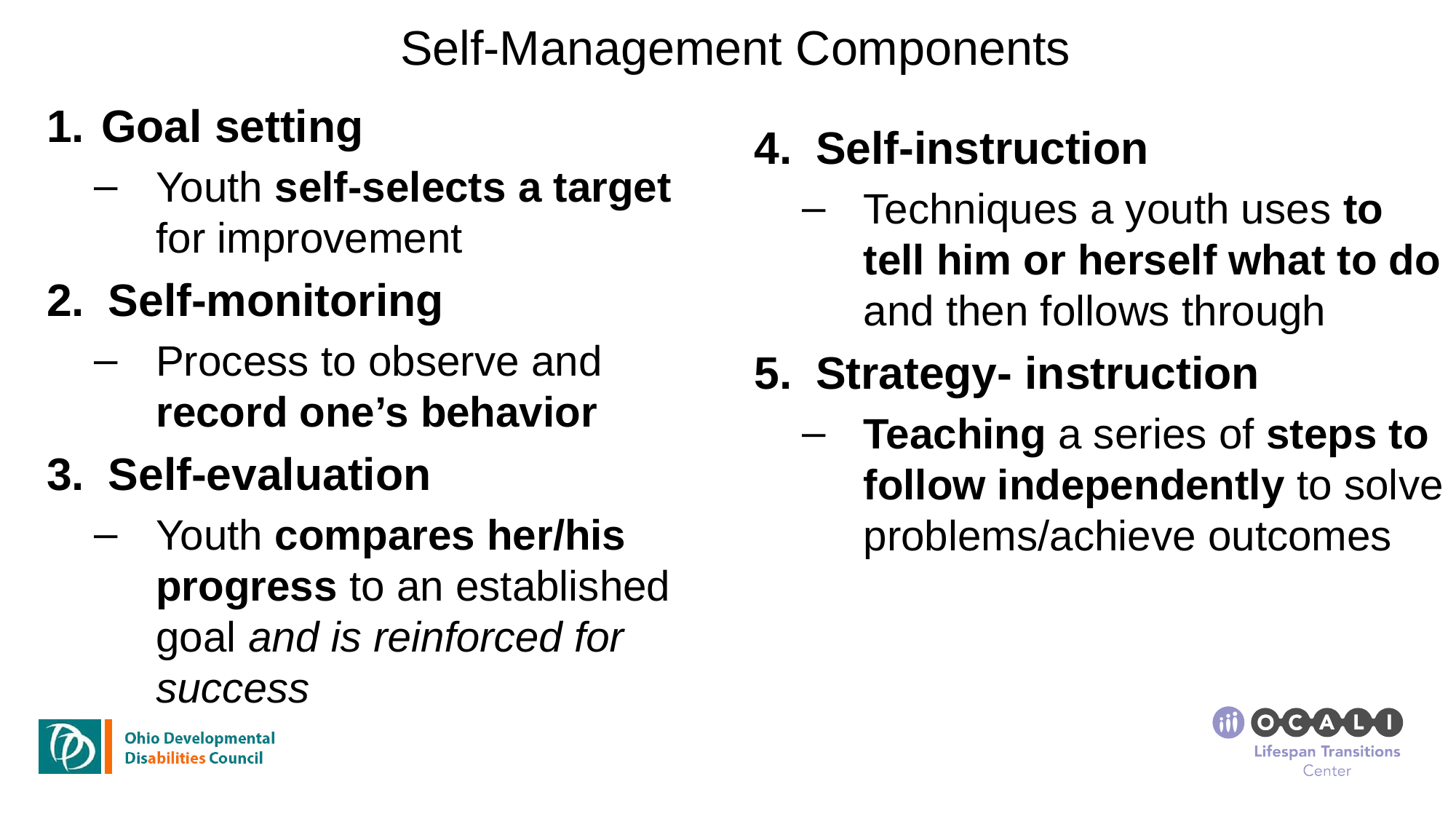

# Self-Management Components
Goal setting
Youth self-selects a target for improvement
Self-monitoring
Process to observe and record one’s behavior
Self-evaluation
Youth compares her/his progress to an established goal and is reinforced for success
Self-instruction
Techniques a youth uses to tell him or herself what to do and then follows through
Strategy- instruction
Teaching a series of steps to follow independently to solve problems/achieve outcomes